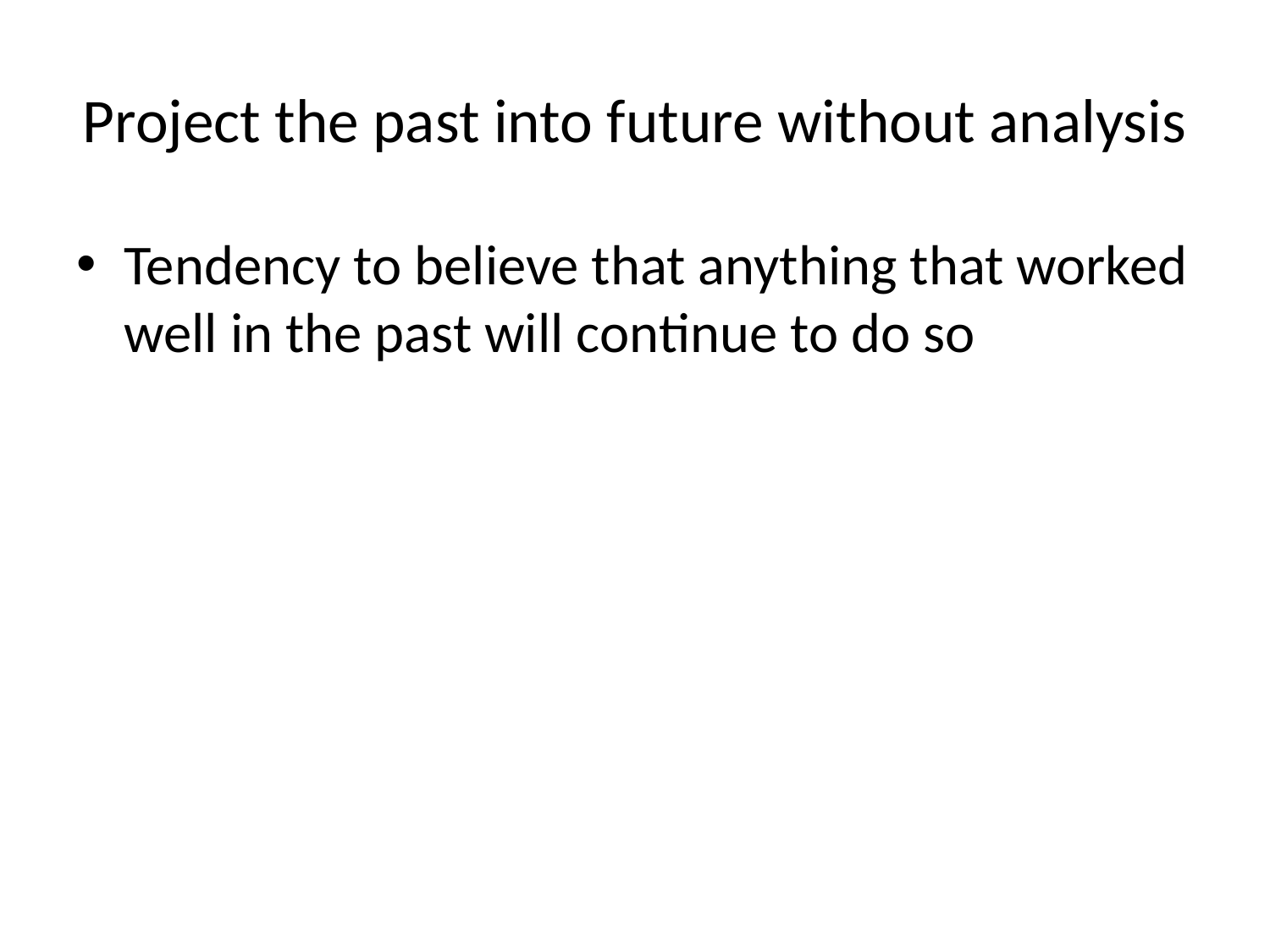

# Project the past into future without analysis
Tendency to believe that anything that worked well in the past will continue to do so